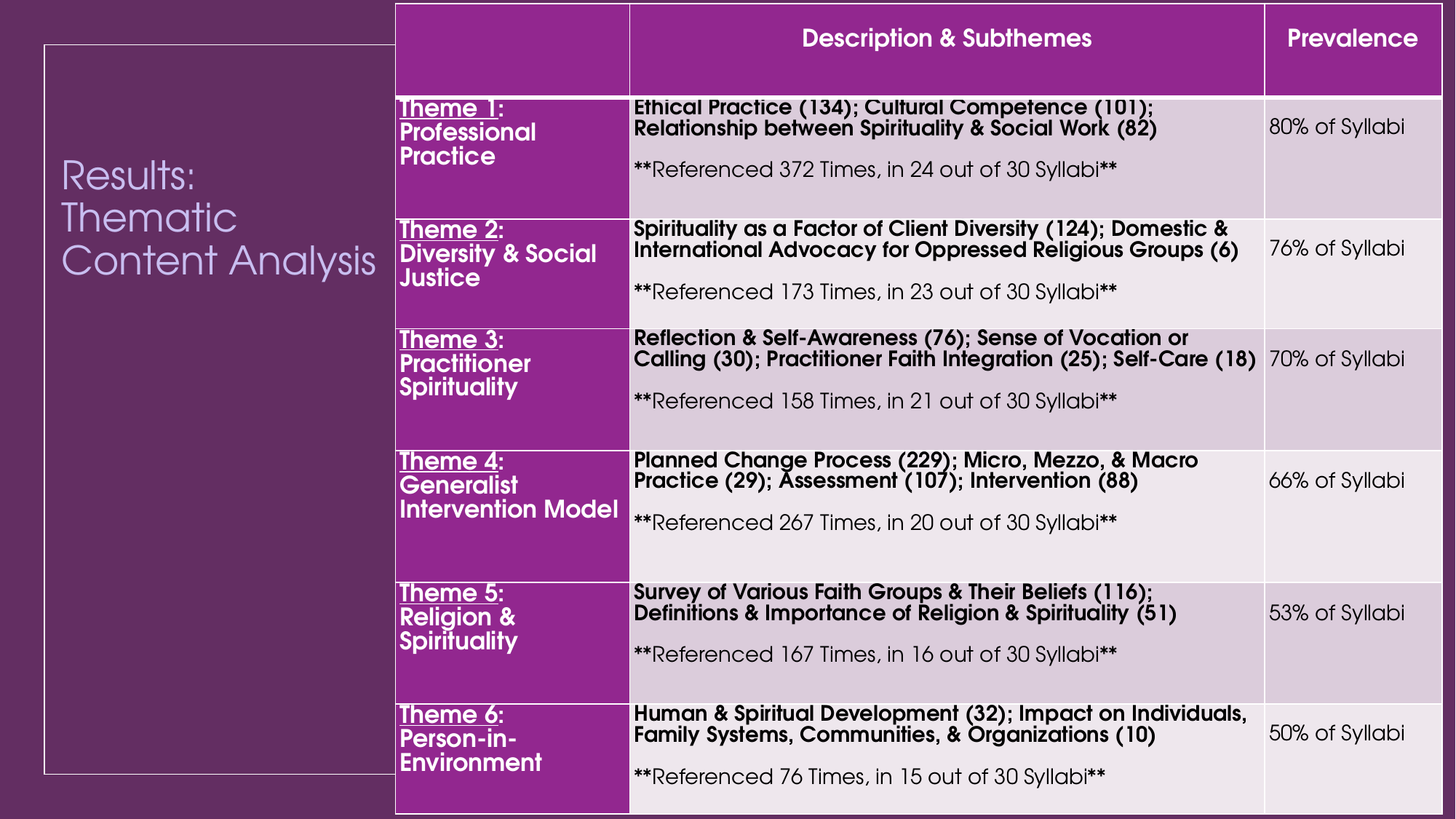

|  | Description & Subthemes | Prevalence |
| --- | --- | --- |
| Theme 1: Professional Practice | Ethical Practice (134); Cultural Competence (101); Relationship between Spirituality & Social Work (82) \*\*Referenced 372 Times, in 24 out of 30 Syllabi\*\* | 80% of Syllabi |
| Theme 2: Diversity & Social Justice | Spirituality as a Factor of Client Diversity (124); Domestic & International Advocacy for Oppressed Religious Groups (6) \*\*Referenced 173 Times, in 23 out of 30 Syllabi\*\* | 76% of Syllabi |
| Theme 3: Practitioner Spirituality | Reflection & Self-Awareness (76); Sense of Vocation or Calling (30); Practitioner Faith Integration (25); Self-Care (18) \*\*Referenced 158 Times, in 21 out of 30 Syllabi\*\* | 70% of Syllabi |
| Theme 4: Generalist Intervention Model | Planned Change Process (229); Micro, Mezzo, & Macro Practice (29); Assessment (107); Intervention (88) \*\*Referenced 267 Times, in 20 out of 30 Syllabi\*\* | 66% of Syllabi |
| Theme 5: Religion & Spirituality | Survey of Various Faith Groups & Their Beliefs (116); Definitions & Importance of Religion & Spirituality (51) \*\*Referenced 167 Times, in 16 out of 30 Syllabi\*\* | 53% of Syllabi |
| Theme 6: Person-in-Environment | Human & Spiritual Development (32); Impact on Individuals, Family Systems, Communities, & Organizations (10) \*\*Referenced 76 Times, in 15 out of 30 Syllabi\*\* | 50% of Syllabi |
# Results: Thematic Content Analysis